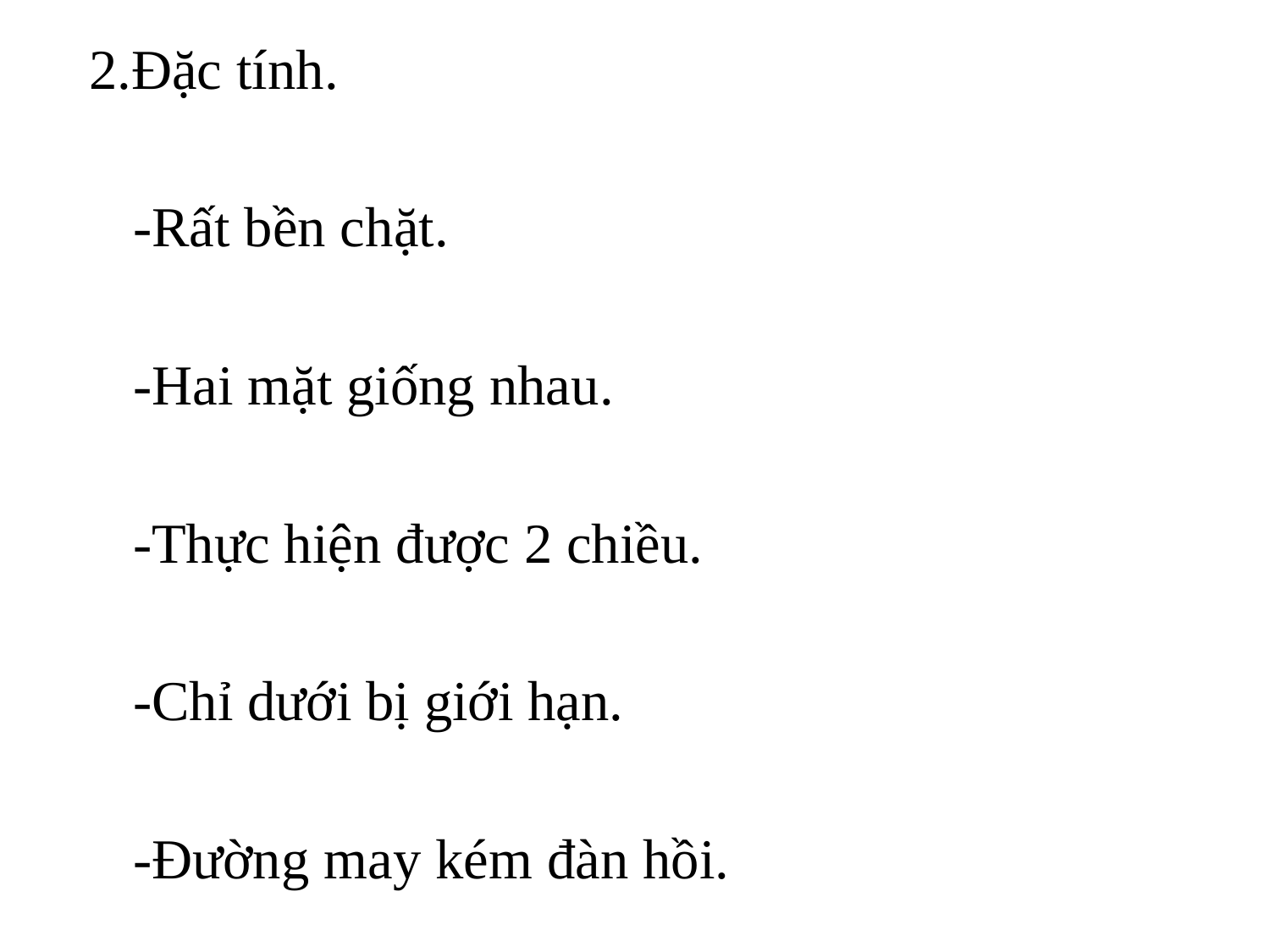

2.Đặc tính.

    -Rất bền chặt.

    -Hai mặt giống nhau.

    -Thực hiện được 2 chiều.

    -Chỉ dưới bị giới hạn.

    -Đường may kém đàn hồi.